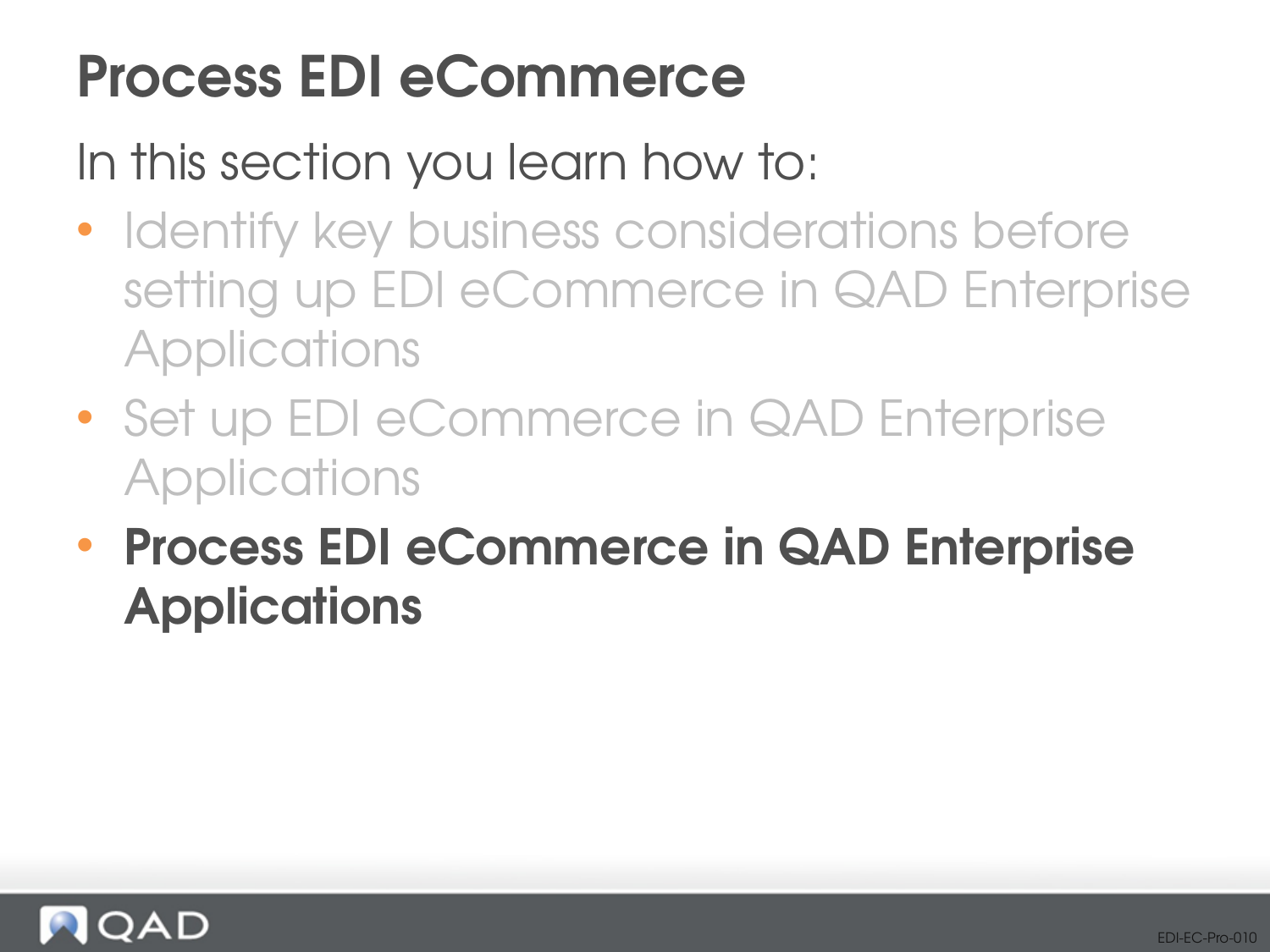

# Process EDI eCommerce
In this section you learn how to:
Identify key business considerations before setting up EDI eCommerce in QAD Enterprise Applications
Set up EDI eCommerce in QAD Enterprise Applications
Process EDI eCommerce in QAD Enterprise Applications

EDI-EC-Pro-010